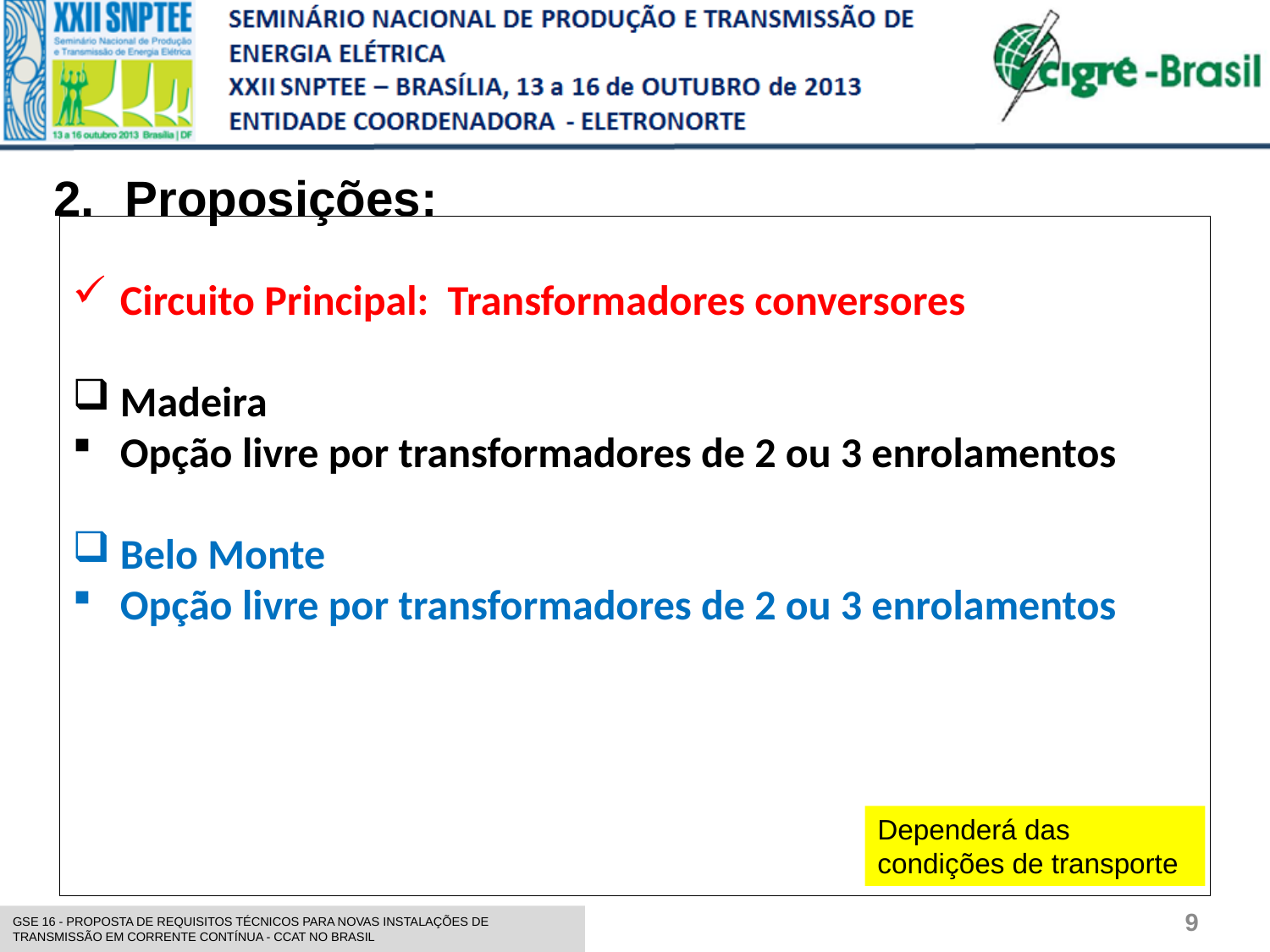

Proposições:

Circuito Principal:  Transformadores conversores

Madeira
Opção livre por transformadores de 2 ou 3 enrolamentos

Belo Monte
Opção livre por transformadores de 2 ou 3 enrolamentos
Dependerá das condições de transporte
9